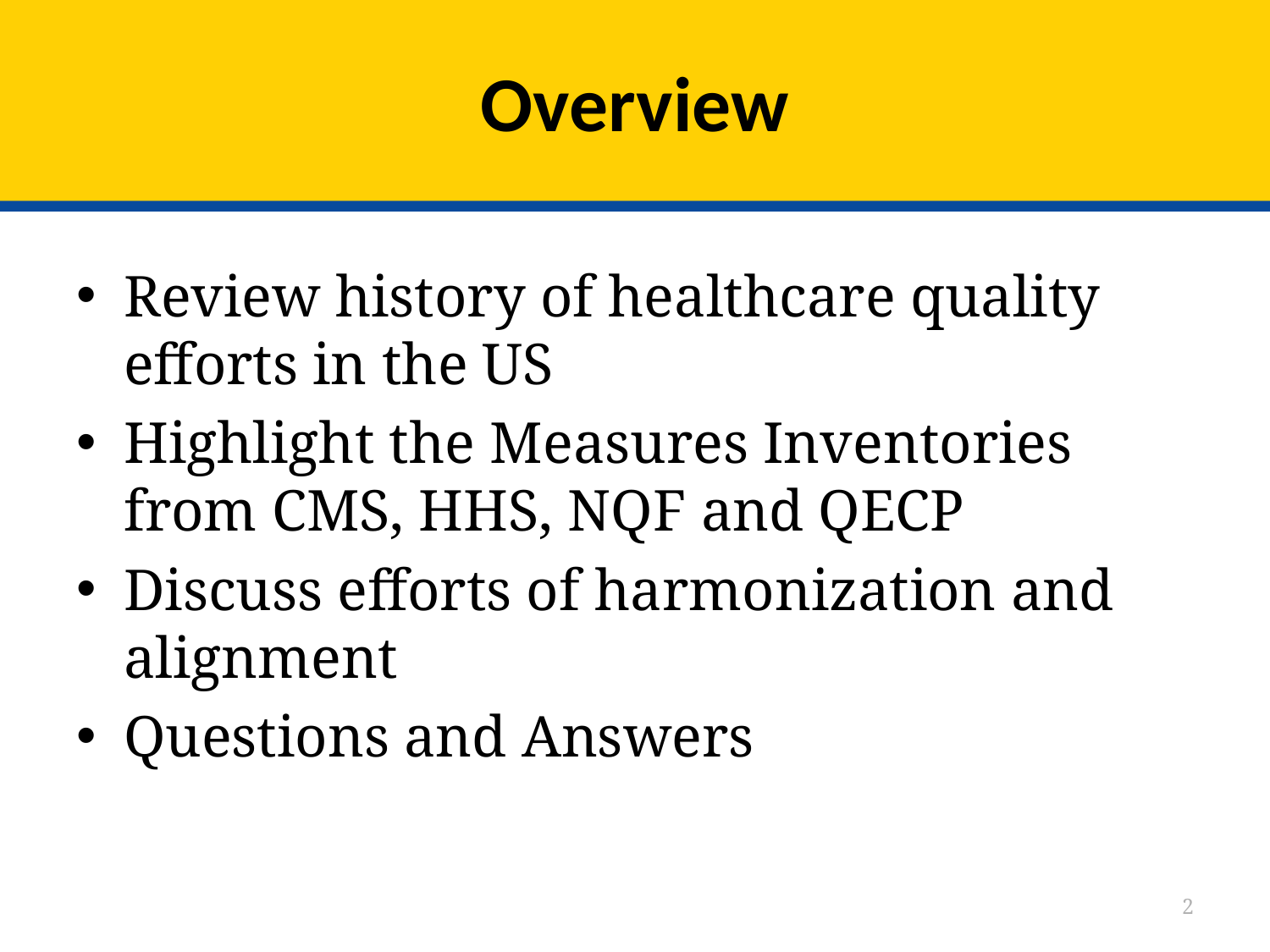

# Overview
Review history of healthcare quality efforts in the US
Highlight the Measures Inventories from CMS, HHS, NQF and QECP
Discuss efforts of harmonization and alignment
Questions and Answers
2